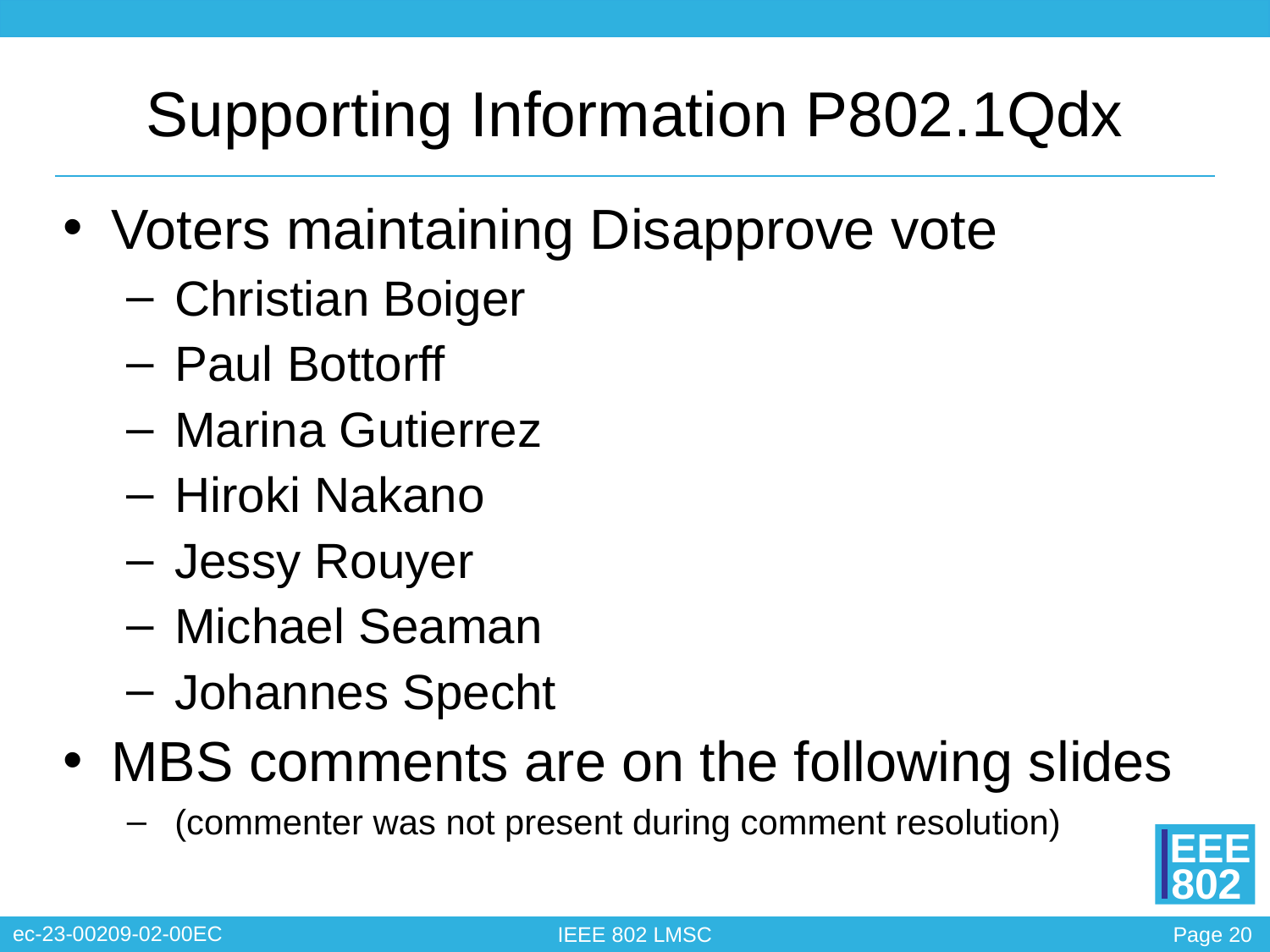

# Supporting Information P802.1Qdx
Voters maintaining Disapprove vote
Christian Boiger
Paul Bottorff
Marina Gutierrez
Hiroki Nakano
Jessy Rouyer
Michael Seaman
Johannes Specht
MBS comments are on the following slides
(commenter was not present during comment resolution)